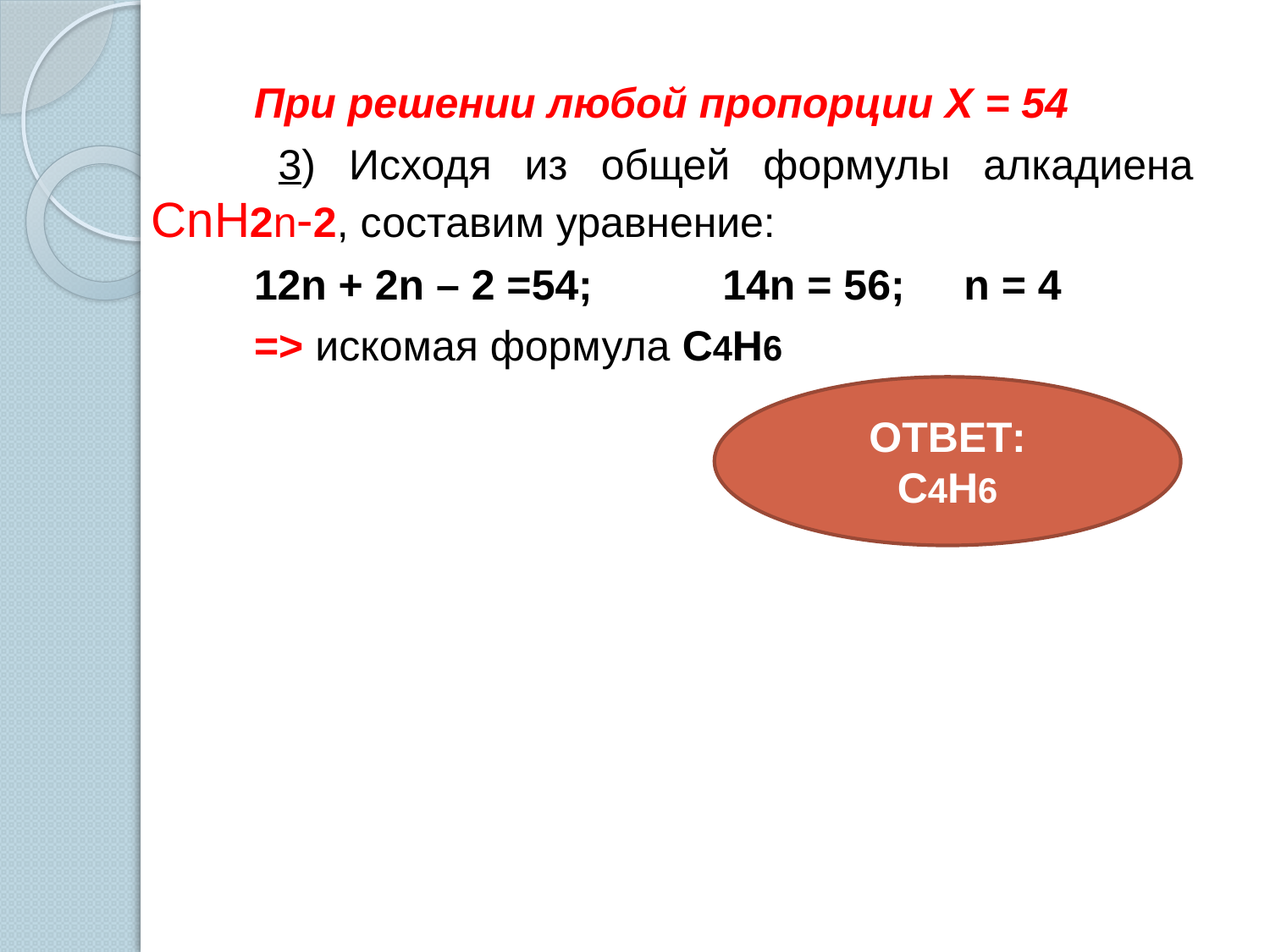

При решении любой пропорции Х = 54
		3) Исходя из общей формулы алкадиена CnH2n-2, составим уравнение:
		12n + 2n – 2 =54;           14n = 56;     n = 4
 		=> искомая формула С4Н6

ОТВЕТ:
С4Н6